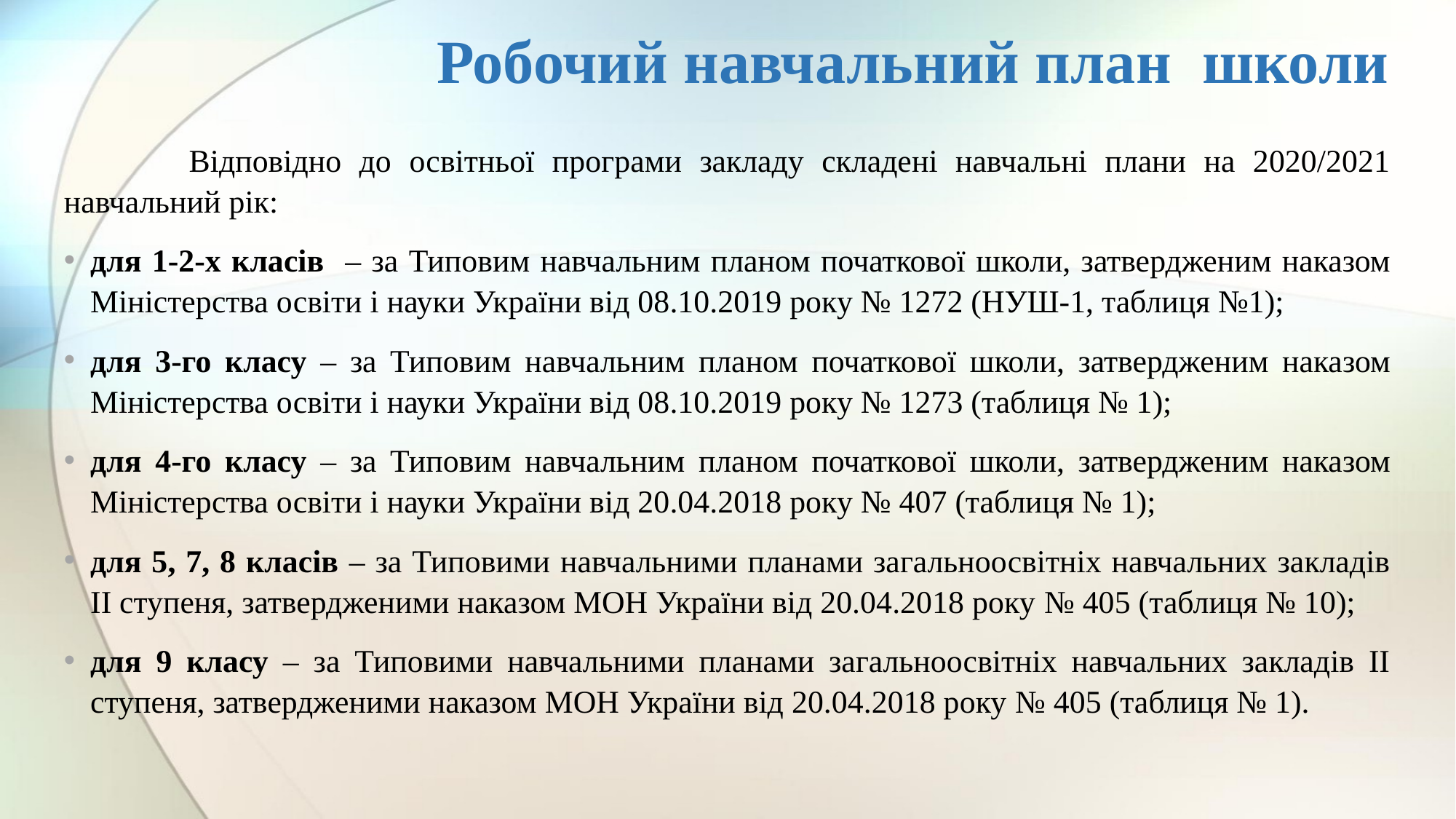

# Робочий навчальний план  школи
       Відповідно до освітньої програми закладу складені навчальні плани на 2020/2021 навчальний рік:
для 1-2-х класів  – за Типовим навчальним планом початкової школи, затвердженим наказом Міністерства освіти і науки України від 08.10.2019 року № 1272 (НУШ-1, таблиця №1);
для 3-го класу – за Типовим навчальним планом початкової школи, затвердженим наказом Міністерства освіти і науки України від 08.10.2019 року № 1273 (таблиця № 1);
для 4-го класу – за Типовим навчальним планом початкової школи, затвердженим наказом Міністерства освіти і науки України від 20.04.2018 року № 407 (таблиця № 1);
для 5, 7, 8 класів – за Типовими навчальними планами загальноосвітніх навчальних закладів ІІ ступеня, затвердженими наказом МОН України від 20.04.2018 року № 405 (таблиця № 10);
для 9 класу – за Типовими навчальними планами загальноосвітніх навчальних закладів ІІ ступеня, затвердженими наказом МОН України від 20.04.2018 року № 405 (таблиця № 1).